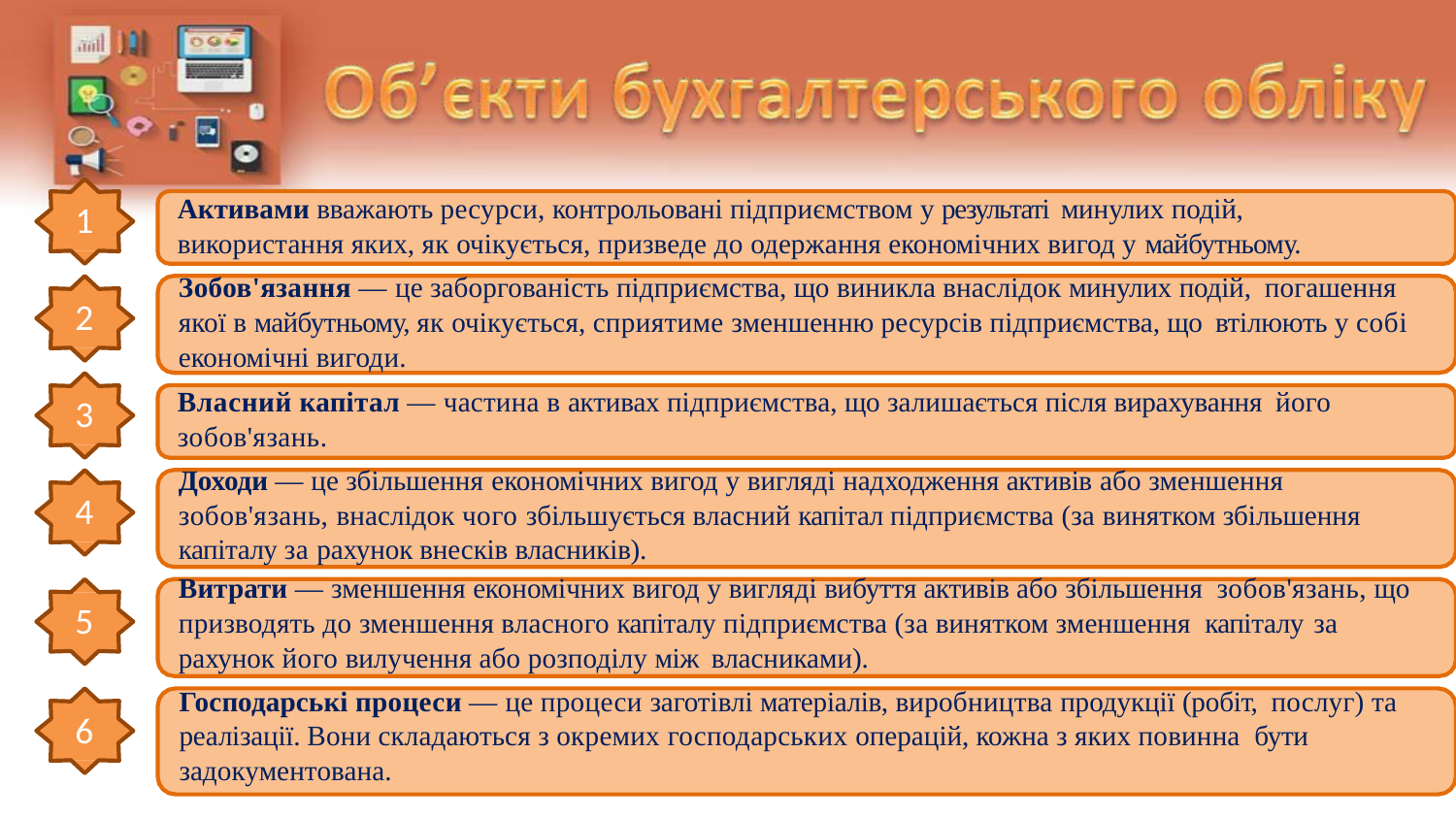

# Активами вважають ресурси, контрольовані підприємством у результаті минулих подій,  використання яких, як очікується, призведе до одержання економічних вигод у майбутньому.

1
Зобов'язання — це заборгованість підприємства, що виникла внаслідок минулих подій,  погашення якої в майбутньому, як очікується, сприятиме зменшенню ресурсів підприємства, що  втілюють у собі економічні вигоди.
Власний капітал — частина в активах підприємства, що залишається після вирахування  його зобов'язань.
Доходи — це збільшення економічних вигод у вигляді надходження активів або зменшення  зобов'язань, внаслідок чого збільшується власний капітал підприємства (за винятком збільшення  капіталу за рахунок внесків власників).
Витрати — зменшення економічних вигод у вигляді вибуття активів або збільшення  зобов'язань, що призводять до зменшення власного капіталу підприємства (за винятком зменшення  капіталу за рахунок його вилучення або розподілу між власниками).
Господарські процеси — це процеси заготівлі матеріалів, виробництва продукції (робіт,  послуг) та реалізації. Вони складаються з окремих господарських операцій, кожна з яких повинна  бути задокументована.

2

3

4

5

6